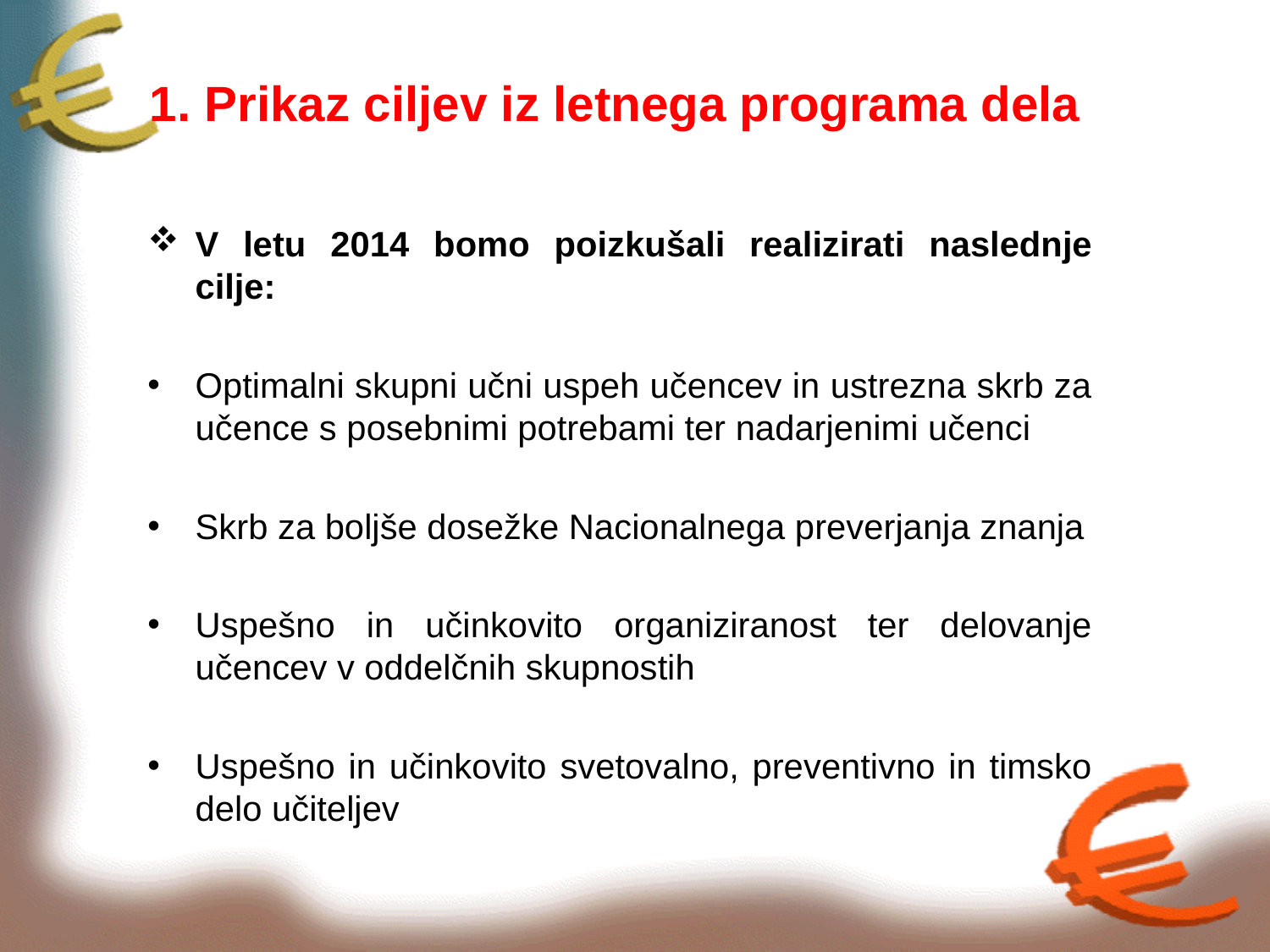

# 1. Prikaz ciljev iz letnega programa dela

V letu 2014 bomo poizkušali realizirati naslednje cilje:

Optimalni skupni učni uspeh učencev in ustrezna skrb za učence s posebnimi potrebami ter nadarjenimi učenci

Skrb za boljše dosežke Nacionalnega preverjanja znanja

Uspešno in učinkovito organiziranost ter delovanje učencev v oddelčnih skupnostih

Uspešno in učinkovito svetovalno, preventivno in timsko delo učiteljev